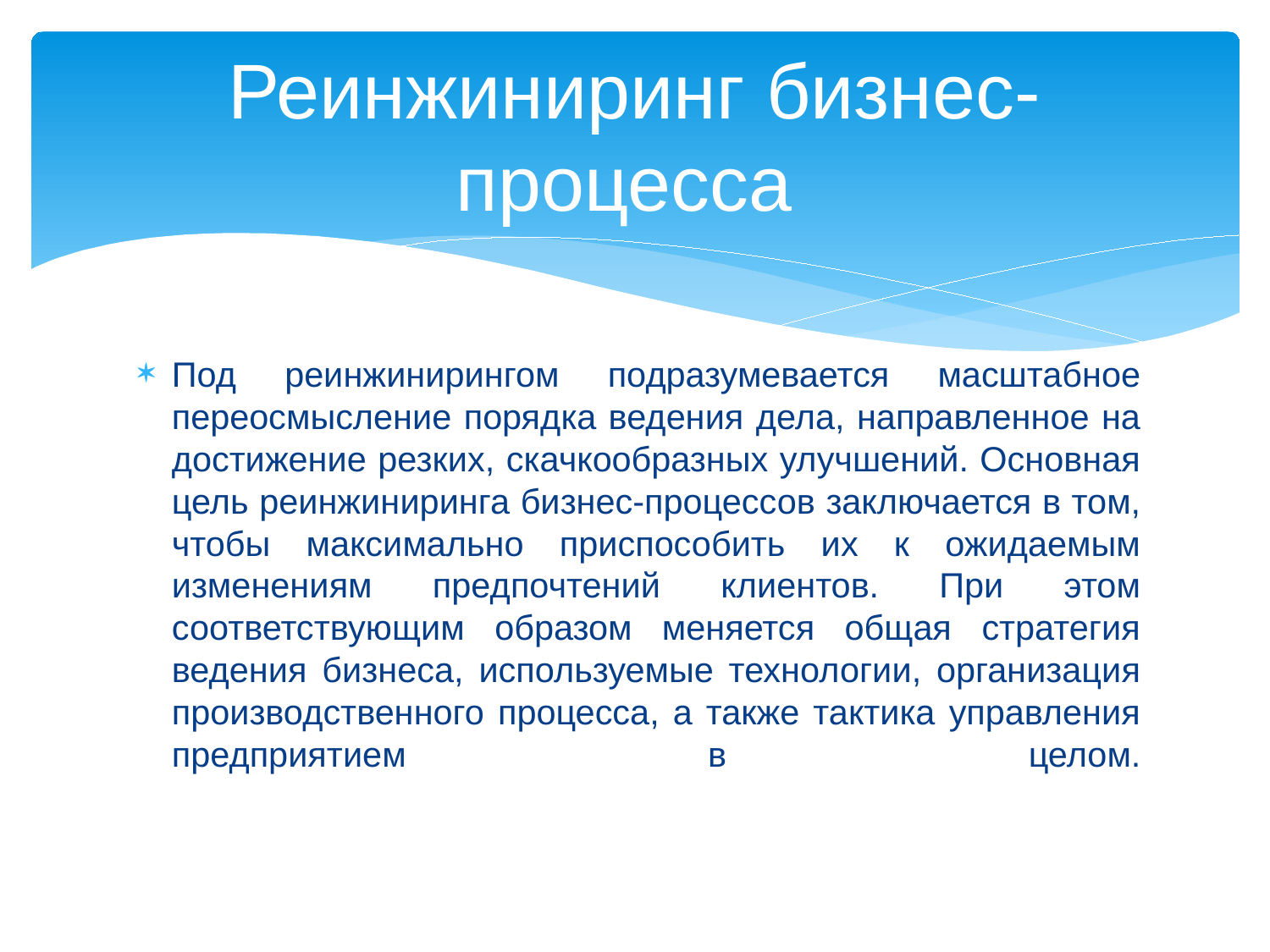

# Реинжиниринг бизнес-процесса
Под реинжинирингом подразумевается масштабное переосмысление порядка ведения дела, направленное на достижение резких, скачкообразных улучшений. Основная цель реинжиниринга бизнес-процессов заключается в том, чтобы максимально приспособить их к ожидаемым изменениям предпочтений клиентов. При этом соответствующим образом меняется общая стратегия ведения бизнеса, используемые технологии, организация производственного процесса, а также тактика управления предприятием в целом.